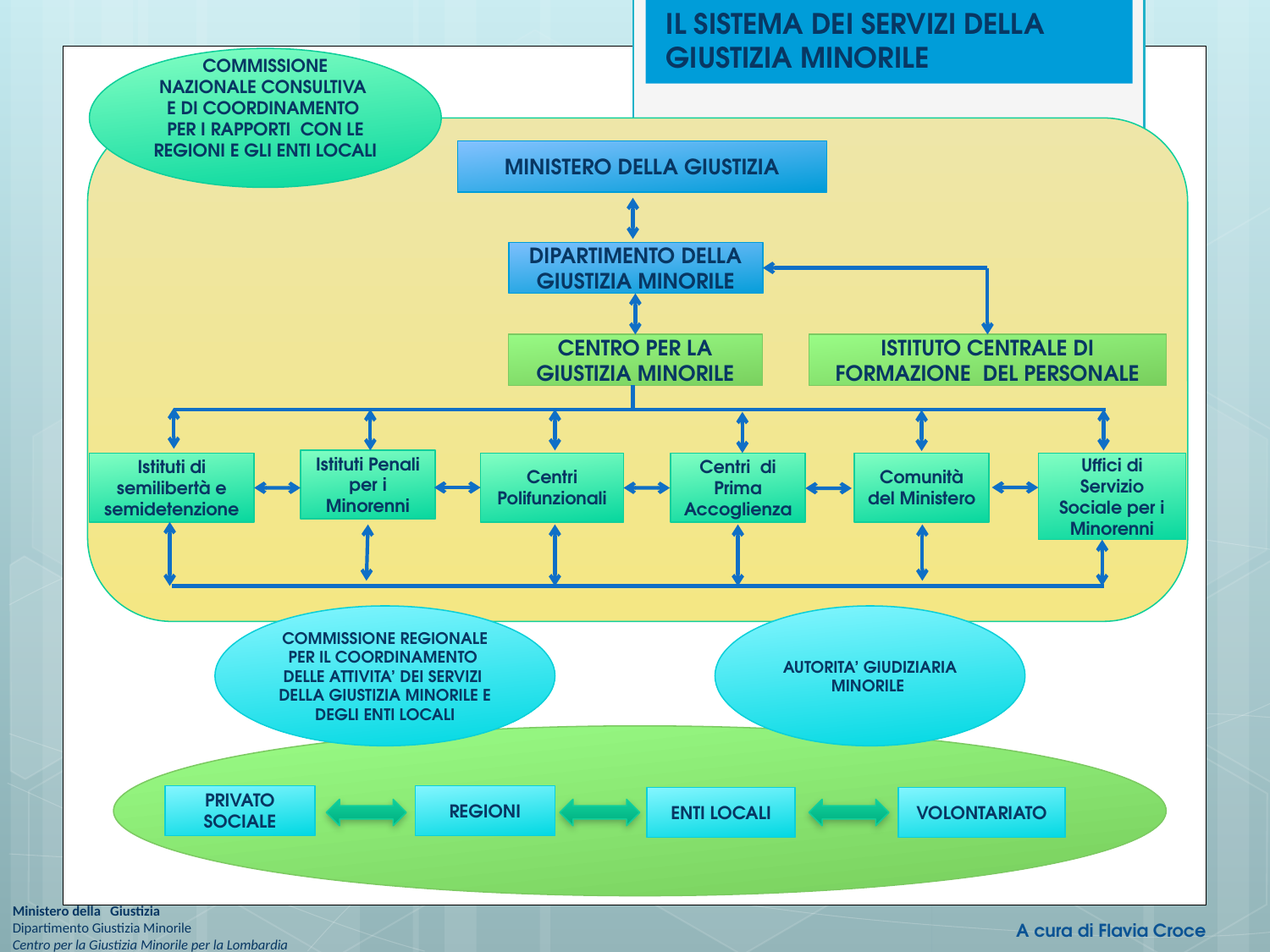

IL SISTEMA DEI SERVIZI DELLA GIUSTIZIA MINORILE
COMMISSIONE NAZIONALE CONSULTIVA  E DI COORDINAMENTO  PER I RAPPORTI  CON LE REGIONI E GLI ENTI LOCALI

MINISTERO DELLA GIUSTIZIA
DIPARTIMENTO DELLA GIUSTIZIA MINORILE
CENTRO PER LA GIUSTIZIA MINORILE
ISTITUTO CENTRALE DI FORMAZIONE  DEL PERSONALE
Istituti Penali per i Minorenni
Uffici di Servizio Sociale per i Minorenni
Istituti di semilibertà e semidetenzione
Centri Polifunzionali
Centri  di Prima Accoglienza
Comunità del Ministero
COMMISSIONE REGIONALE PER IL COORDINAMENTO  DELLE ATTIVITA’ DEI SERVIZI  DELLA GIUSTIZIA MINORILE E DEGLI ENTI LOCALI
AUTORITA’ GIUDIZIARIA MINORILE

PRIVATO SOCIALE
REGIONI
ENTI LOCALI
VOLONTARIATO

Ministero della   Giustizia
Dipartimento Giustizia Minorile
Centro per la Giustizia Minorile per la Lombardia
A cura di Flavia Croce